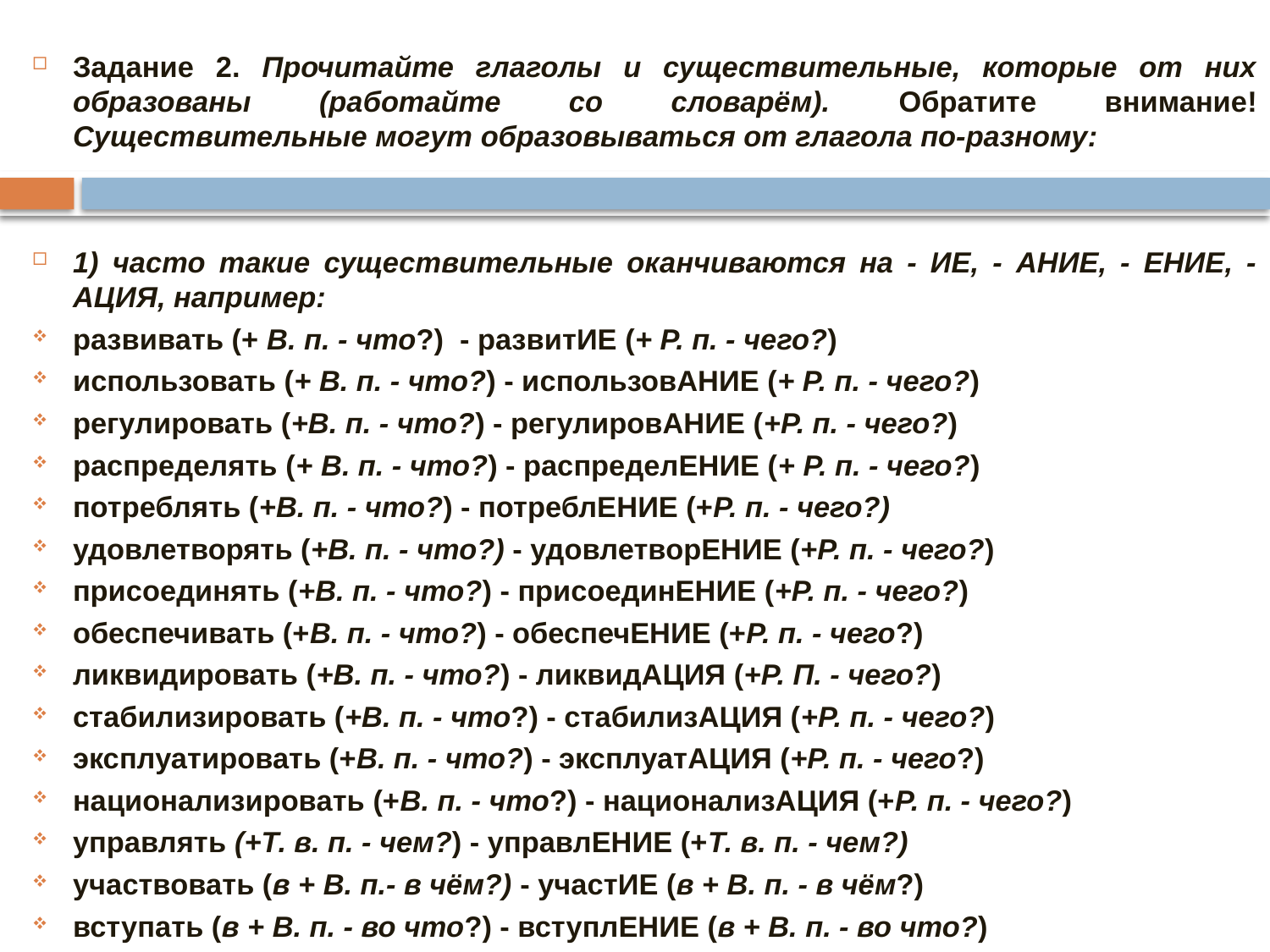

Задание 2. Прочитайте глаголы и существительные, которые от них образованы (работайте со словарём). Обратите внимание! Существительные могут образовываться от глагола по-разному:

1) часто такие существительные оканчиваются на - ИЕ, - АНИЕ, - ЕНИЕ, - АЦИЯ, например:
развивать (+ В. п. - что?)  - развитИЕ (+ Р. п. - чего?)
использовать (+ В. п. - что?) - использовАНИЕ (+ Р. п. - чего?)
регулировать (+В. п. - что?) - регулировАНИЕ (+Р. п. - чего?)
распределять (+ В. п. - что?) - распределЕНИЕ (+ Р. п. - чего?)
потреблять (+В. п. - что?) - потреблЕНИЕ (+Р. п. - чего?)
удовлетворять (+В. п. - что?) - удовлетворЕНИЕ (+Р. п. - чего?)
присоединять (+В. п. - что?) - присоединЕНИЕ (+Р. п. - чего?)
обеспечивать (+В. п. - что?) - обеспечЕНИЕ (+Р. п. - чего?)
ликвидировать (+В. п. - что?) - ликвидАЦИЯ (+Р. П. - чего?)
стабилизировать (+В. п. - что?) - стабилизАЦИЯ (+Р. п. - чего?)
эксплуатировать (+В. п. - что?) - эксплуатАЦИЯ (+Р. п. - чего?)
национализировать (+В. п. - что?) - национализАЦИЯ (+Р. п. - чего?)
управлять (+Т. в. п. - чем?) - управлЕНИЕ (+Т. в. п. - чем?)
участвовать (в + В. п.- в чём?) - участИЕ (в + В. п. - в чём?)
вступать (в + В. п. - во что?) - вступлЕНИЕ (в + В. п. - во что?)